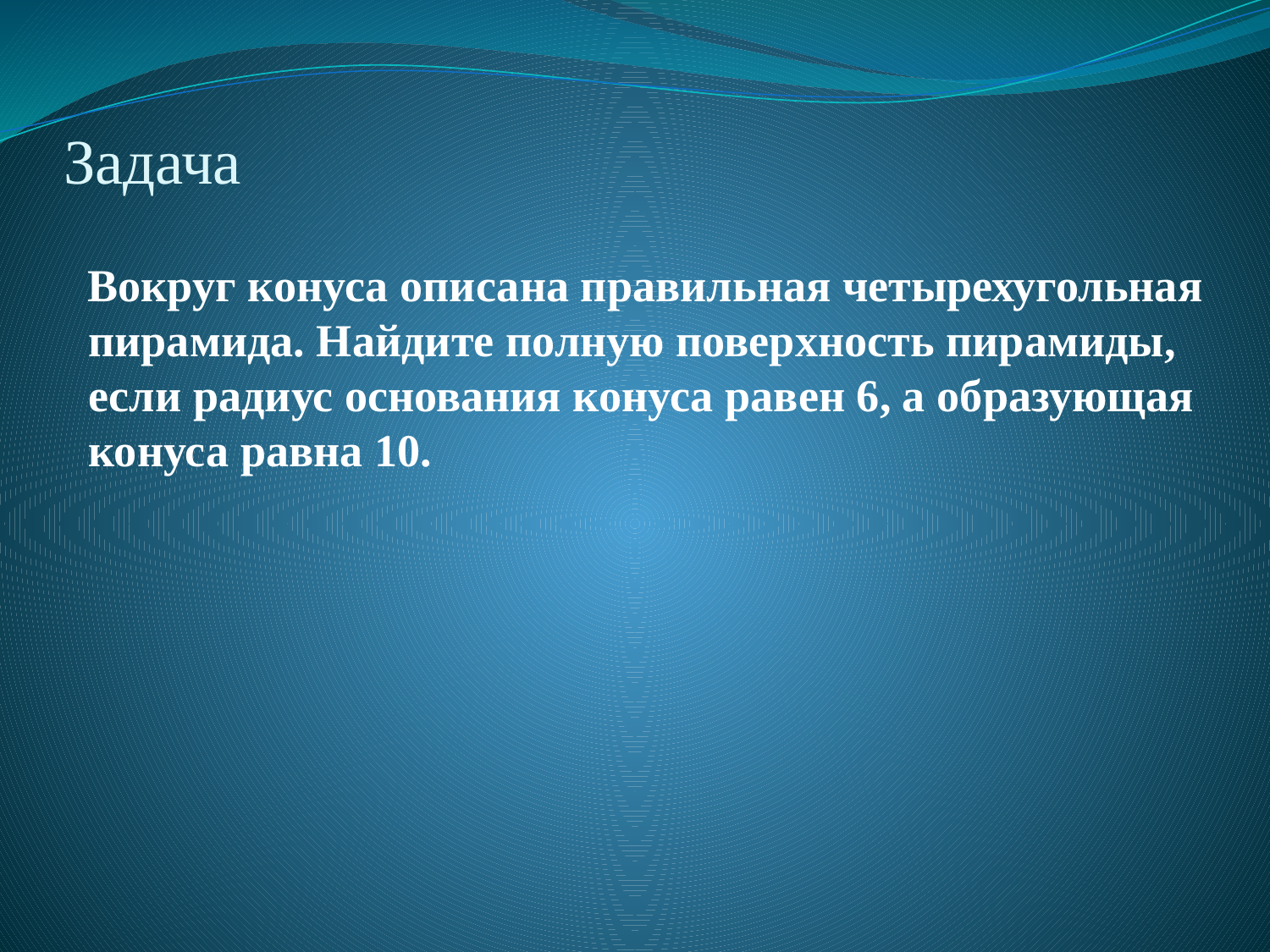

# Задача
Вокруг конуса описана правильная четырехугольная пирамида. Найдите полную поверхность пирамиды, если радиус основания конуса равен 6, а образующая конуса равна 10.